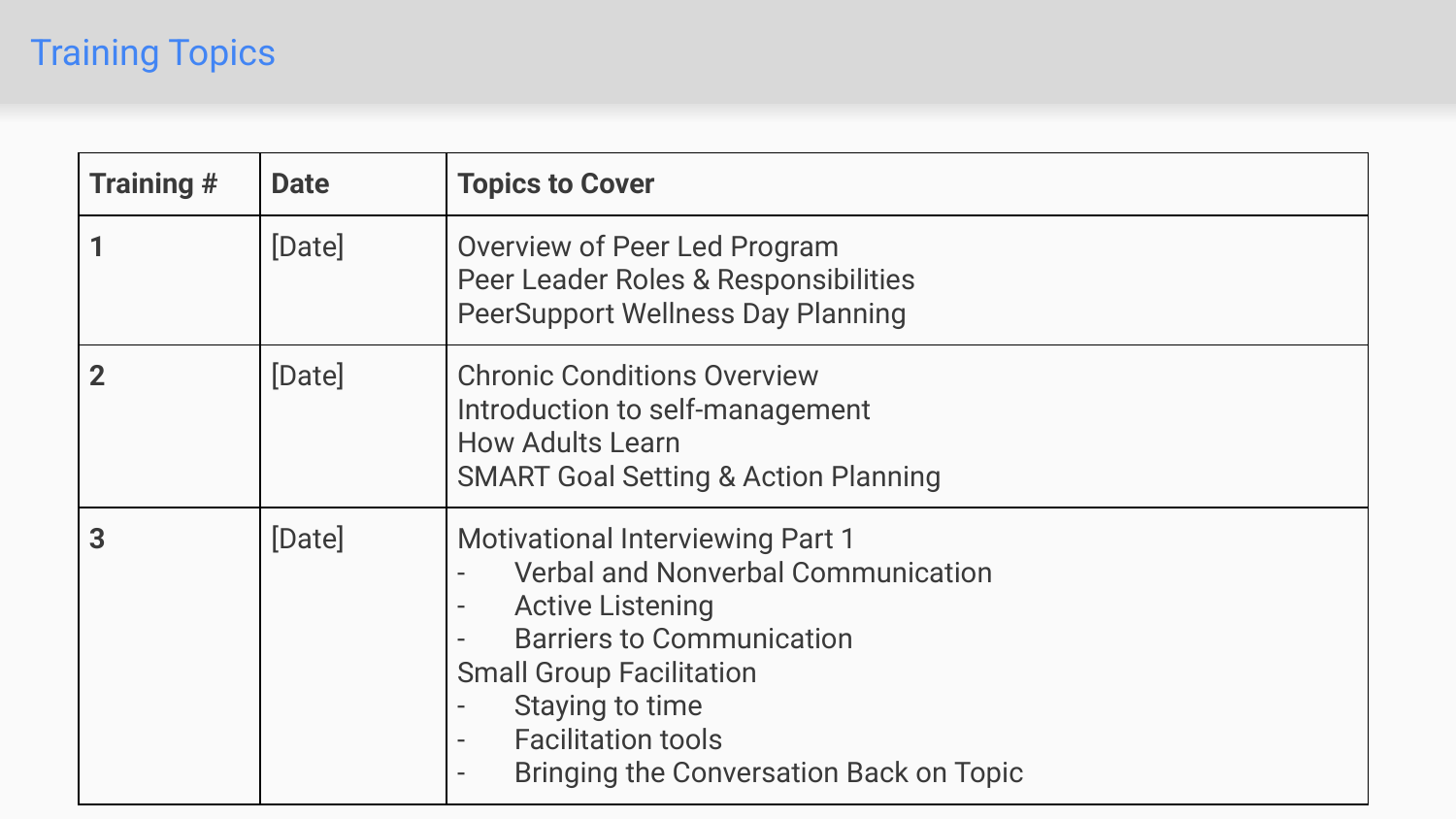

# Training Topics
| Training # | Date | Topics to Cover |
| --- | --- | --- |
| 1 | [Date] | Overview of Peer Led Program Peer Leader Roles & Responsibilities PeerSupport Wellness Day Planning |
| 2 | [Date] | Chronic Conditions Overview Introduction to self-management How Adults Learn SMART Goal Setting & Action Planning |
| 3 | [Date] | Motivational Interviewing Part 1 - Verbal and Nonverbal Communication - Active Listening - Barriers to Communication Small Group Facilitation - Staying to time - Facilitation tools - Bringing the Conversation Back on Topic |